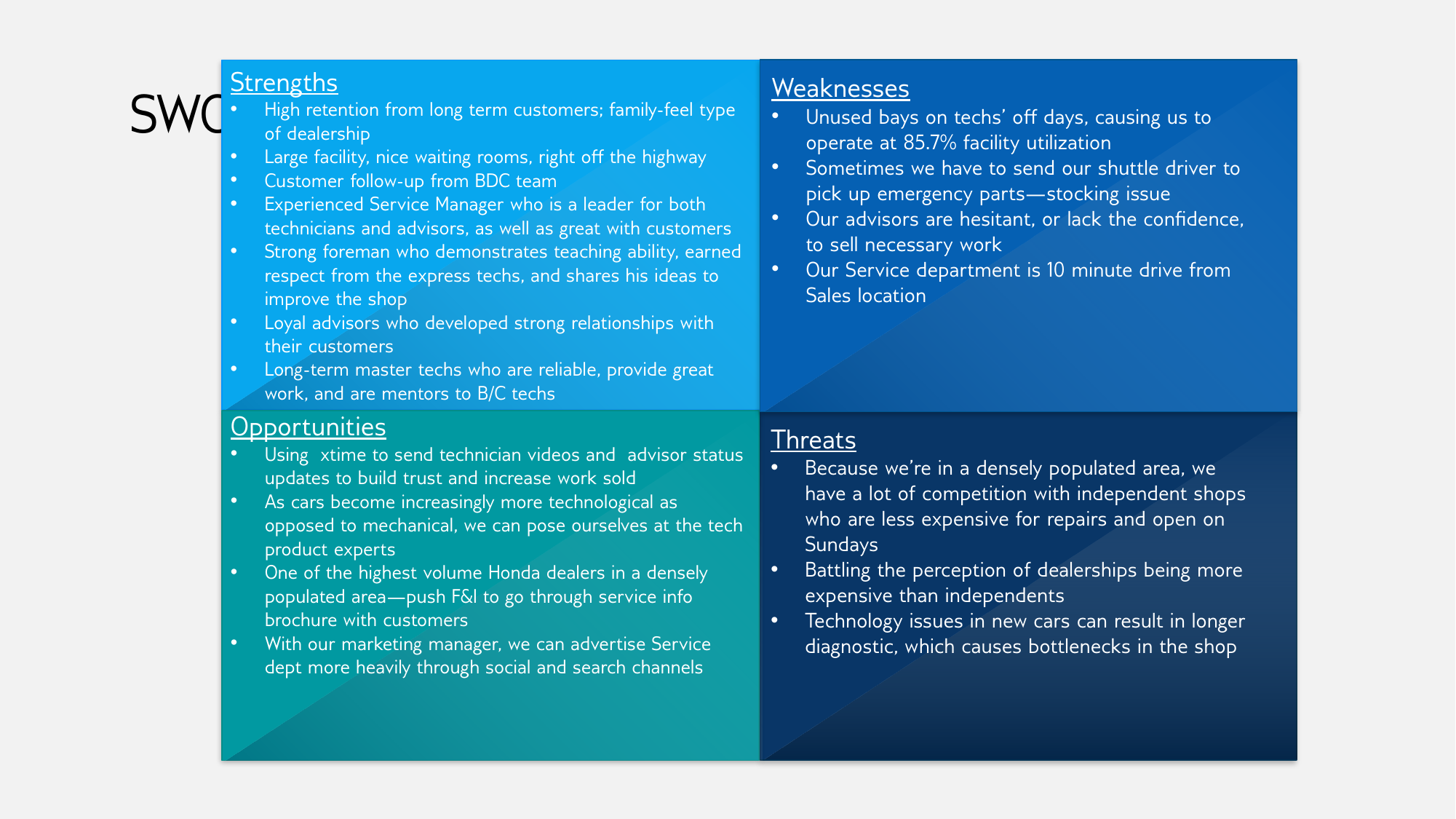

Strengths
High retention from long term customers; family-feel type of dealership
Large facility, nice waiting rooms, right off the highway
Customer follow-up from BDC team
Experienced Service Manager who is a leader for both technicians and advisors, as well as great with customers
Strong foreman who demonstrates teaching ability, earned respect from the express techs, and shares his ideas to improve the shop
Loyal advisors who developed strong relationships with their customers
Long-term master techs who are reliable, provide great work, and are mentors to B/C techs

Weaknesses
Unused bays on techs’ off days, causing us to operate at 85.7% facility utilization
Sometimes we have to send our shuttle driver to pick up emergency parts—stocking issue
Our advisors are hesitant, or lack the confidence, to sell necessary work
Our Service department is 10 minute drive from Sales location

SWOT
Opportunities
Using  xtime to send technician videos and  advisor status updates to build trust and increase work sold
As cars become increasingly more technological as opposed to mechanical, we can pose ourselves at the tech product experts
One of the highest volume Honda dealers in a densely populated area—push F&I to go through service info brochure with customers
With our marketing manager, we can advertise Service dept more heavily through social and search channels

Threats
Because we’re in a densely populated area, we have a lot of competition with independent shops who are less expensive for repairs and open on Sundays
Battling the perception of dealerships being more expensive than independents
Technology issues in new cars can result in longer diagnostic, which causes bottlenecks in the shop
Hard to attract and retain talent for express techs and 1-2 advisor spots
Threats
Because we’re in a densely populated area, we have a lot of competition with independent shops who are less expensive for repairs and open on Sundays
Battling the perception of dealerships being more expensive than independents
Technology issues in new cars can result in longer diagnostic, which causes bottlenecks in the shop